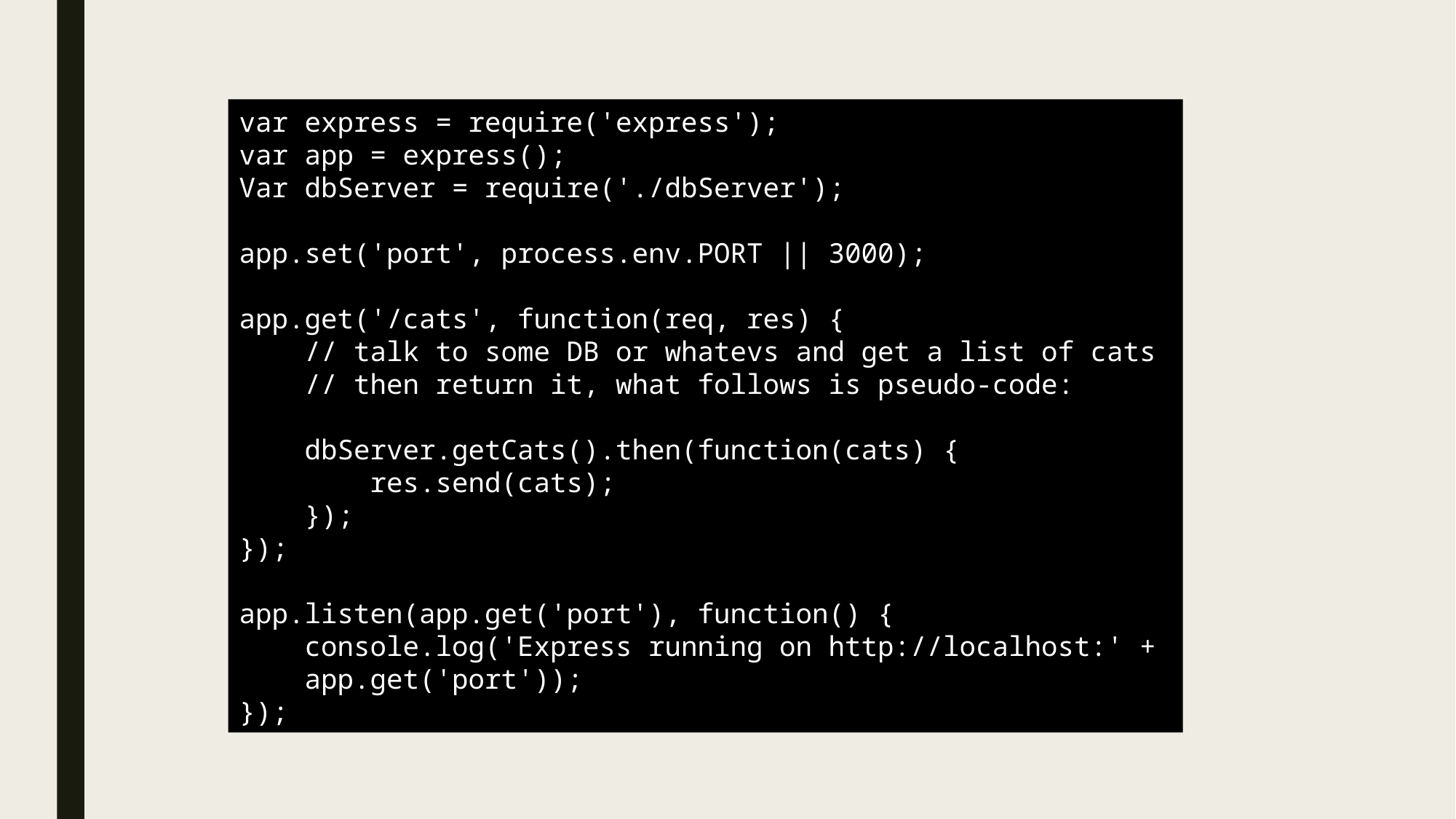

var express = require('express');
var app = express();
Var dbServer = require('./dbServer');

app.set('port', process.env.PORT || 3000);

app.get('/cats', function(req, res) {
    // talk to some DB or whatevs and get a list of cats
    // then return it, what follows is pseudo-code:

    dbServer.getCats().then(function(cats) {
        res.send(cats);
    });
});

app.listen(app.get('port'), function() {
    console.log('Express running on http://localhost:' +
    app.get('port'));
});